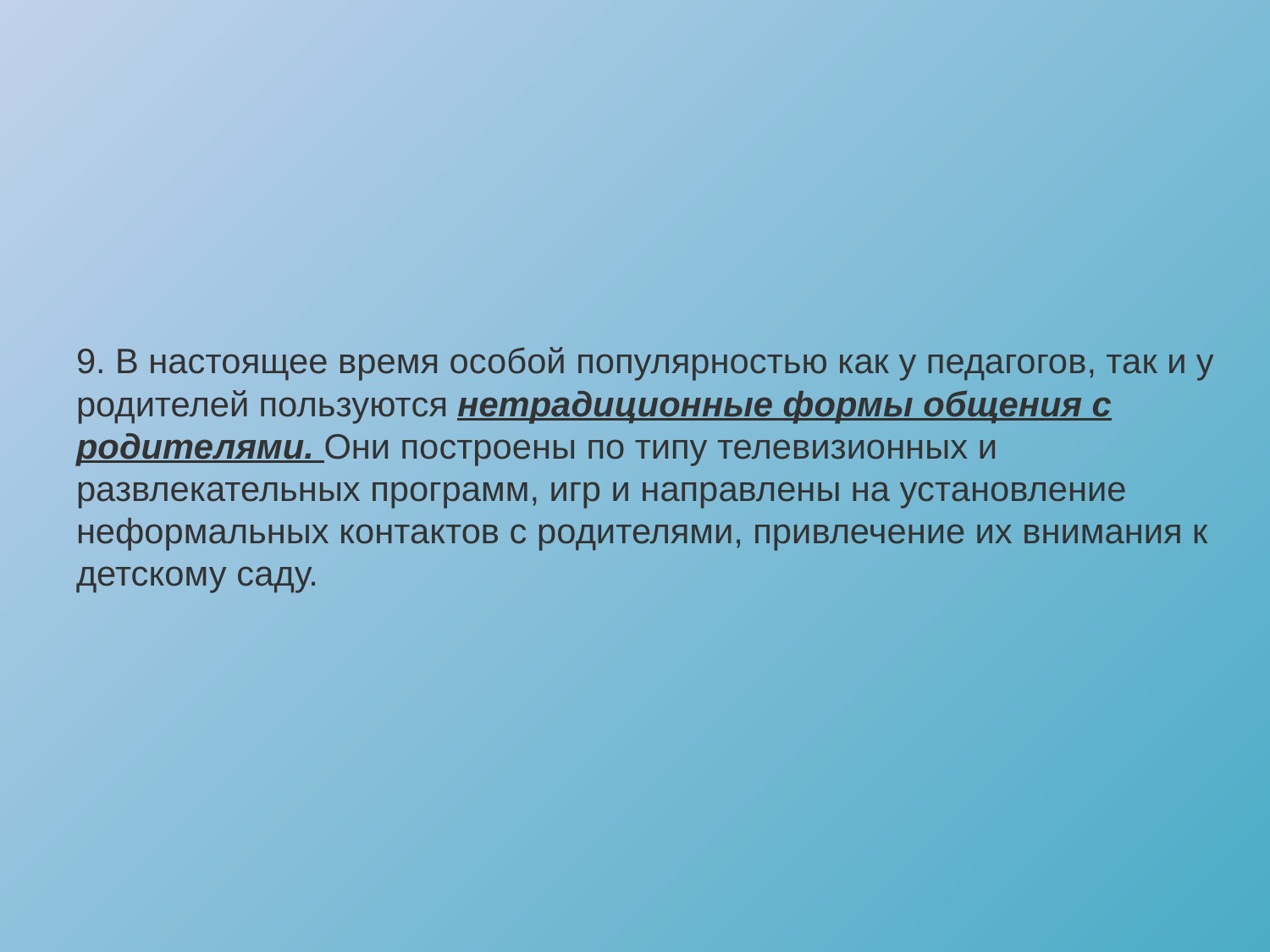

# 9. В настоящее время особой популярностью как у педагогов, так и у родителей пользуются нетрадиционные формы общения с родителями. Они построены по типу телевизионных и развлекательных программ, игр и направлены на установление неформальных контактов с родителями, привлечение их внимания к детскому саду.